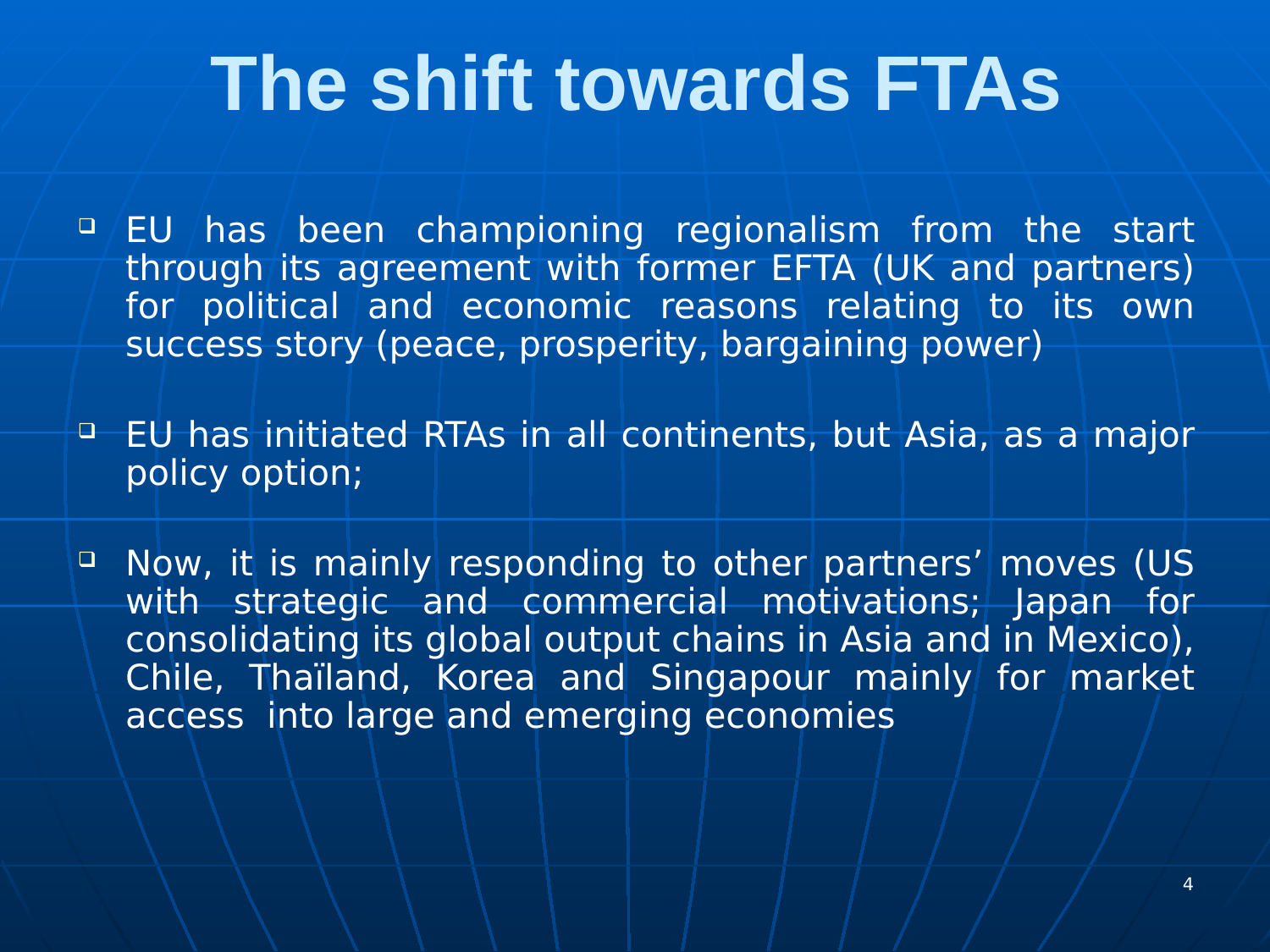

# The shift towards FTAs
EU has been championing regionalism from the start through its agreement with former EFTA (UK and partners) for political and economic reasons relating to its own success story (peace, prosperity, bargaining power)

EU has initiated RTAs in all continents, but Asia, as a major policy option;

Now, it is mainly responding to other partners’ moves (US with strategic and commercial motivations; Japan for consolidating its global output chains in Asia and in Mexico), Chile, Thaïland, Korea and Singapour mainly for market access  into large and emerging economies

4